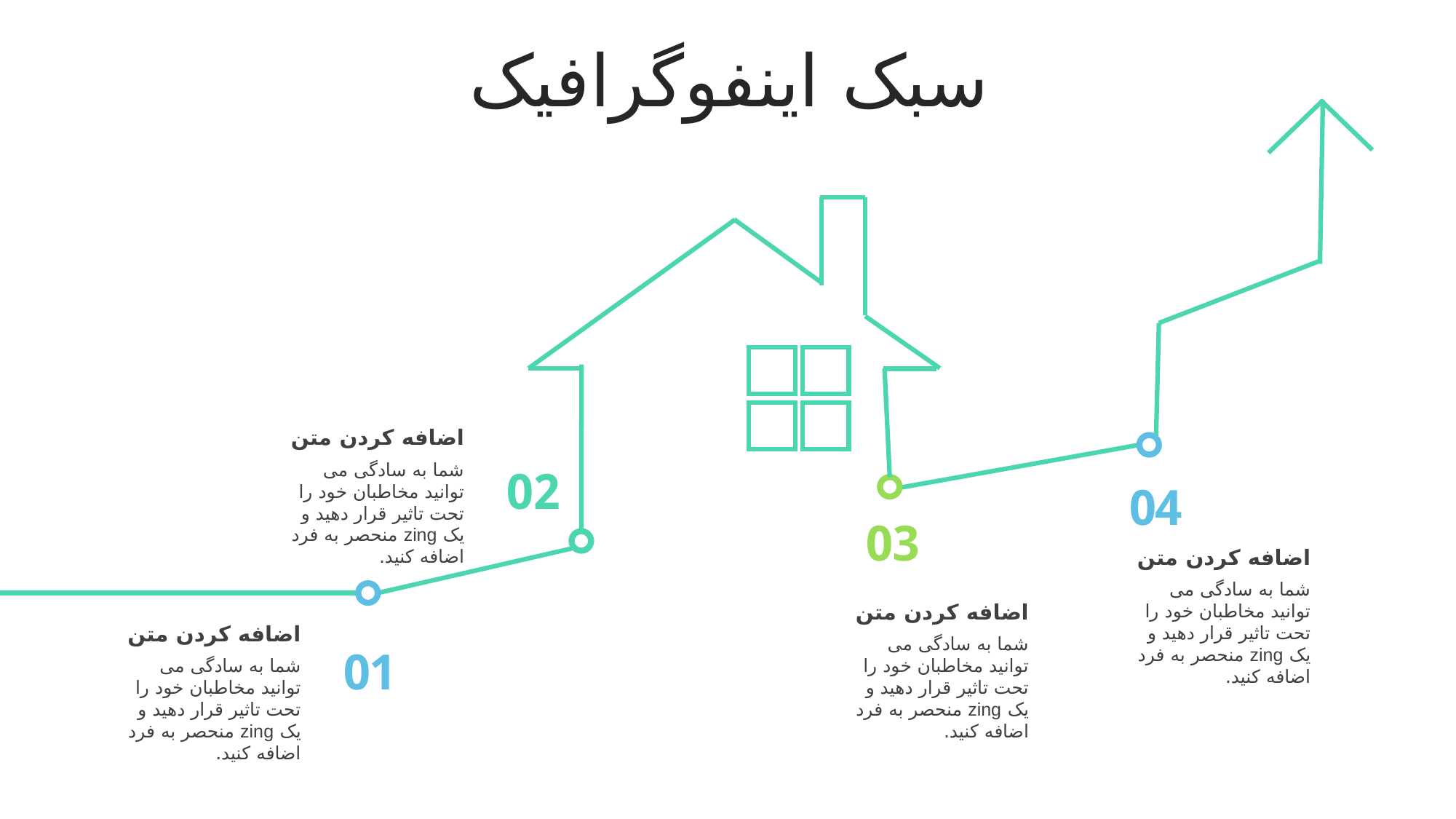

سبک اینفوگرافیک

اضافه کردن متن
شما به سادگی می توانید مخاطبان خود را تحت تاثیر قرار دهید و یک zing منحصر به فرد اضافه کنید.

02
04

03

اضافه کردن متن
شما به سادگی می توانید مخاطبان خود را تحت تاثیر قرار دهید و یک zing منحصر به فرد اضافه کنید.

اضافه کردن متن
شما به سادگی می توانید مخاطبان خود را تحت تاثیر قرار دهید و یک zing منحصر به فرد اضافه کنید.
اضافه کردن متن
شما به سادگی می توانید مخاطبان خود را تحت تاثیر قرار دهید و یک zing منحصر به فرد اضافه کنید.
01